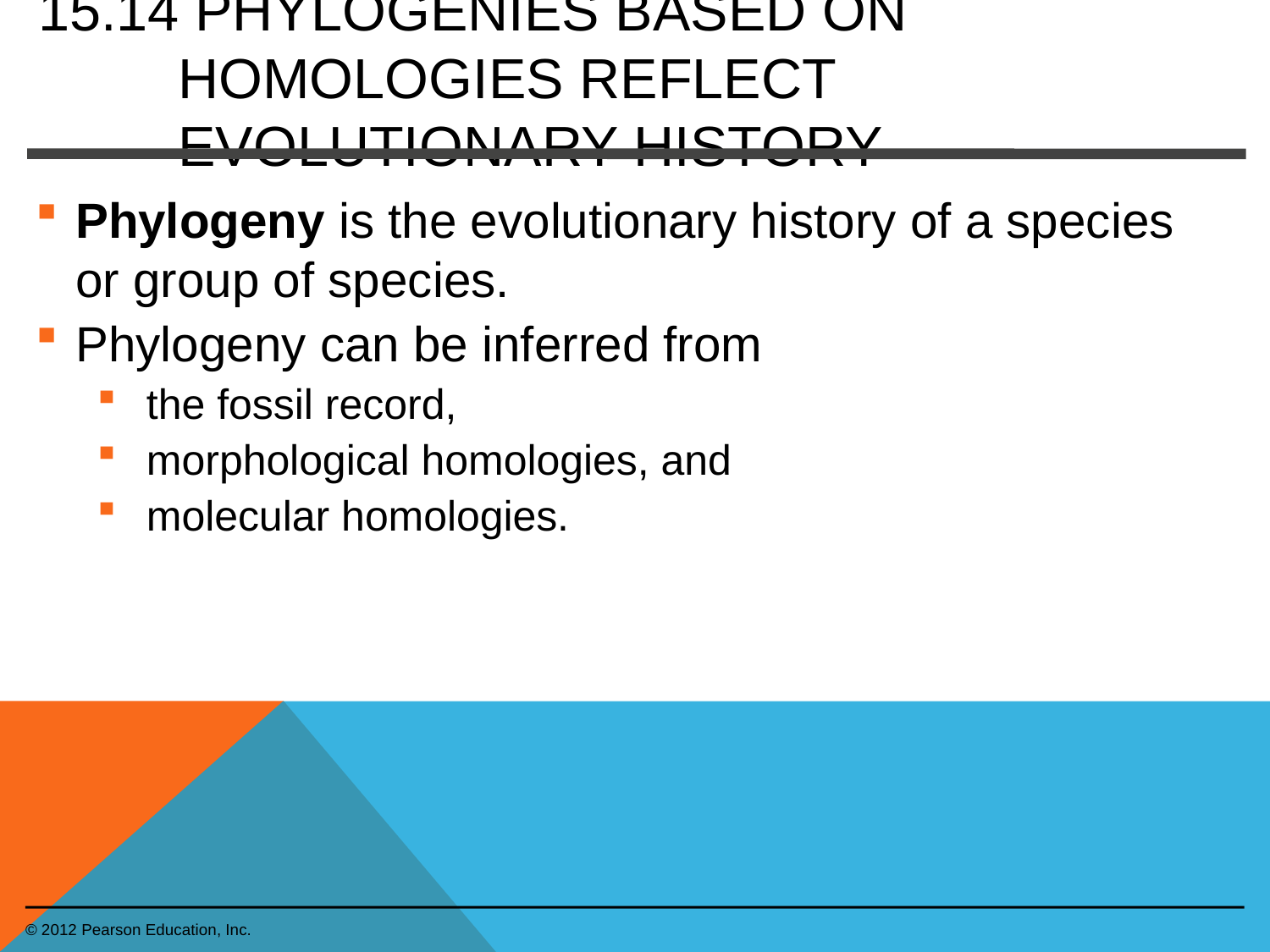

15.14 Phylogenies based on homologies reflect evolutionary history
0

Phylogeny is the evolutionary history of a species or group of species.
Phylogeny can be inferred from
the fossil record,
morphological homologies, and
molecular homologies.

© 2012 Pearson Education, Inc.